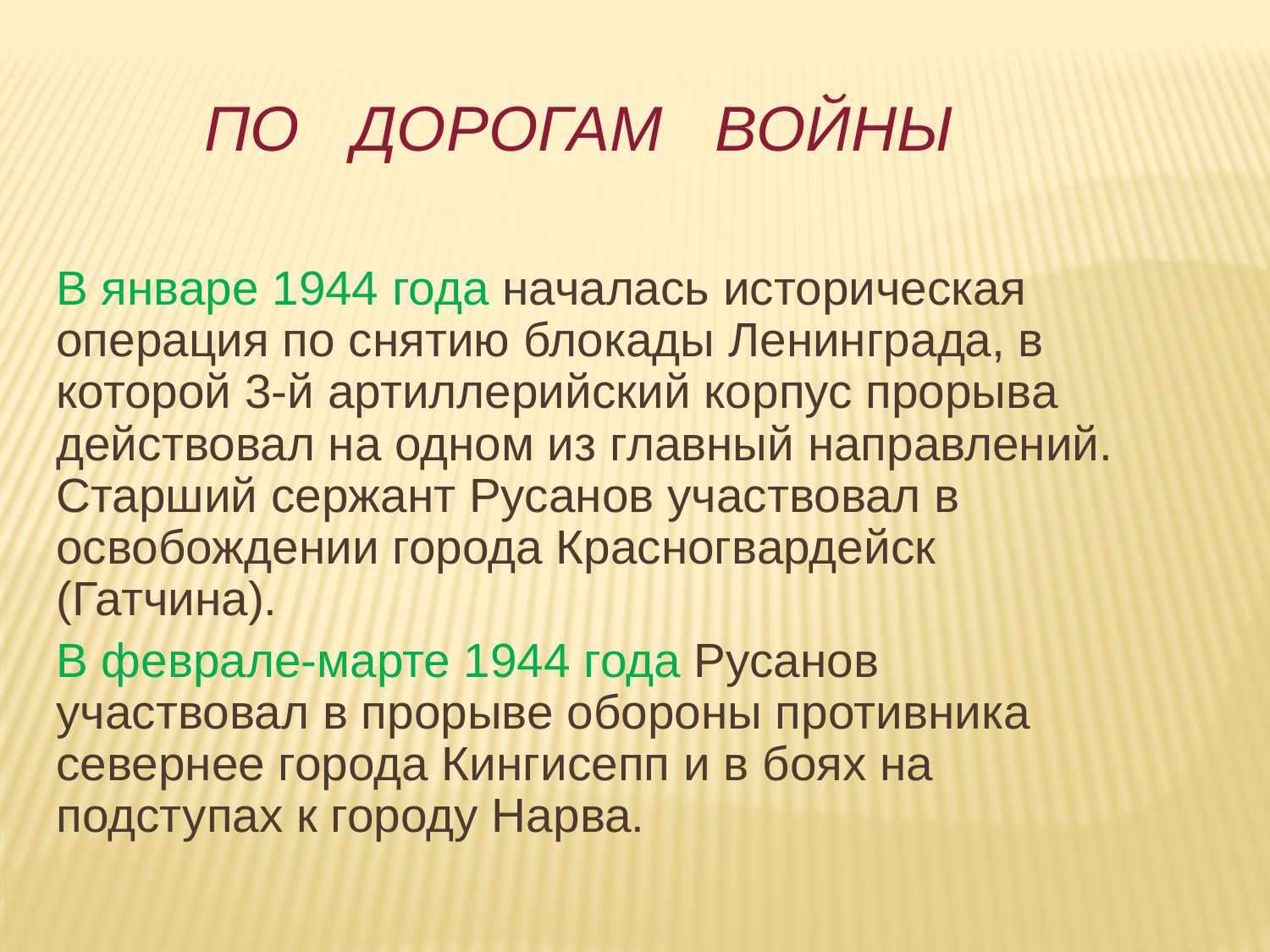

По   дорогам   войны

	В январе 1944 года началась историческая операция по снятию блокады Ленинграда, в которой 3-й артиллерийский корпус прорыва действовал на одном из главный направлений. Старший сержант Русанов участвовал в освобождении города Красногвардейск (Гатчина).
	В феврале-марте 1944 года Русанов участвовал в прорыве обороны противника севернее города Кингисепп и в боях на подступах к городу Нарва.